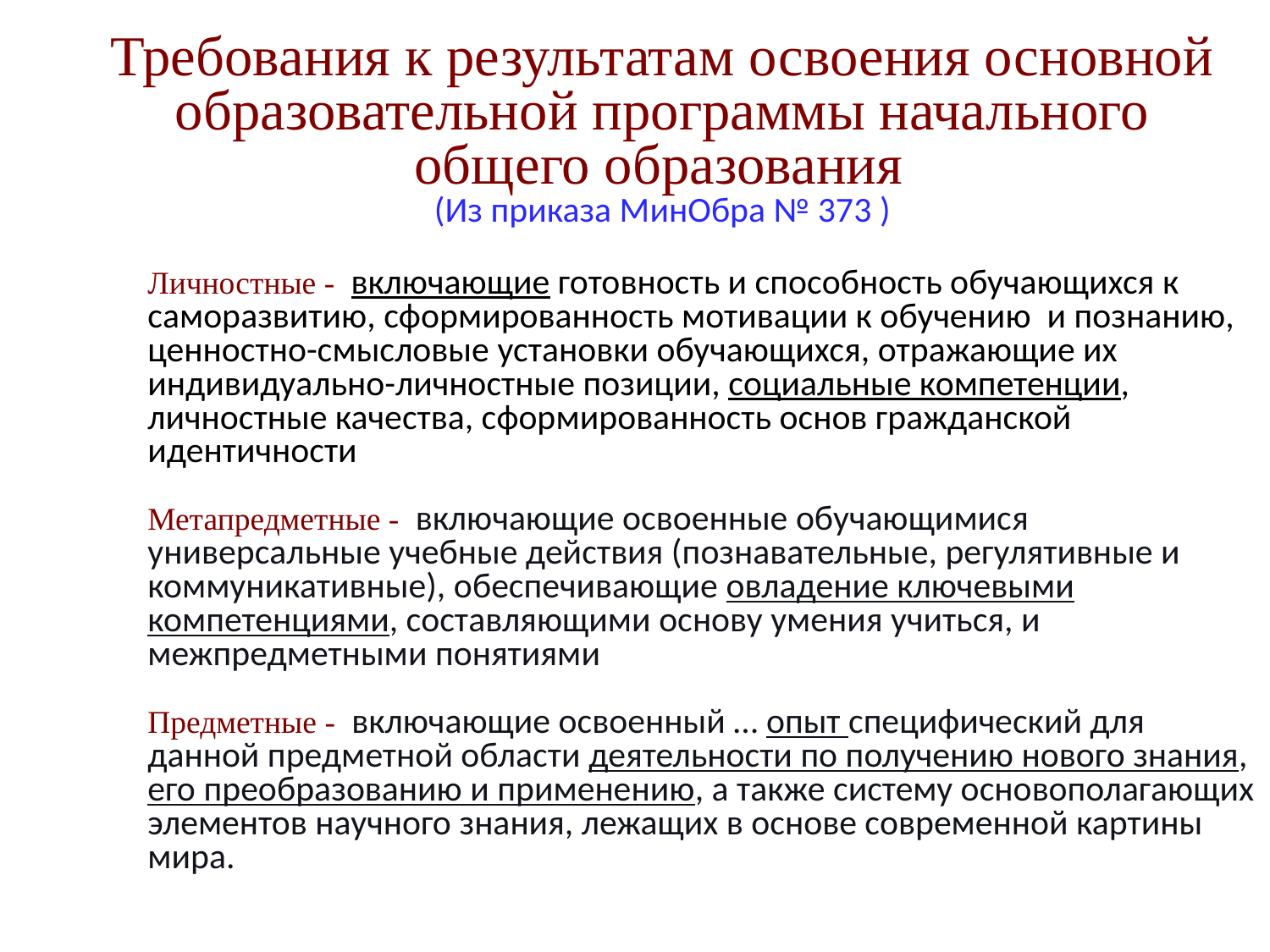

Требования к результатам освоения основной образовательной программы начального общего образования
(Из приказа МинОбра № 373 )
Личностные -  включающие готовность и способность обучающихся к саморазвитию, сформированность мотивации к обучению  и познанию, ценностно-смысловые установки обучающихся, отражающие их индивидуально-личностные позиции, социальные компетенции, личностные качества, сформированность основ гражданской идентичности

Метапредметные -  включающие освоенные обучающимися универсальные учебные действия (познавательные, регулятивные и коммуникативные), обеспечивающие овладение ключевыми компетенциями, составляющими основу умения учиться, и межпредметными понятиями

Предметные -  включающие освоенный … опыт специфический для данной предметной области деятельности по получению нового знания, его преобразованию и применению, а также систему основополагающих элементов научного знания, лежащих в основе современной картины мира.